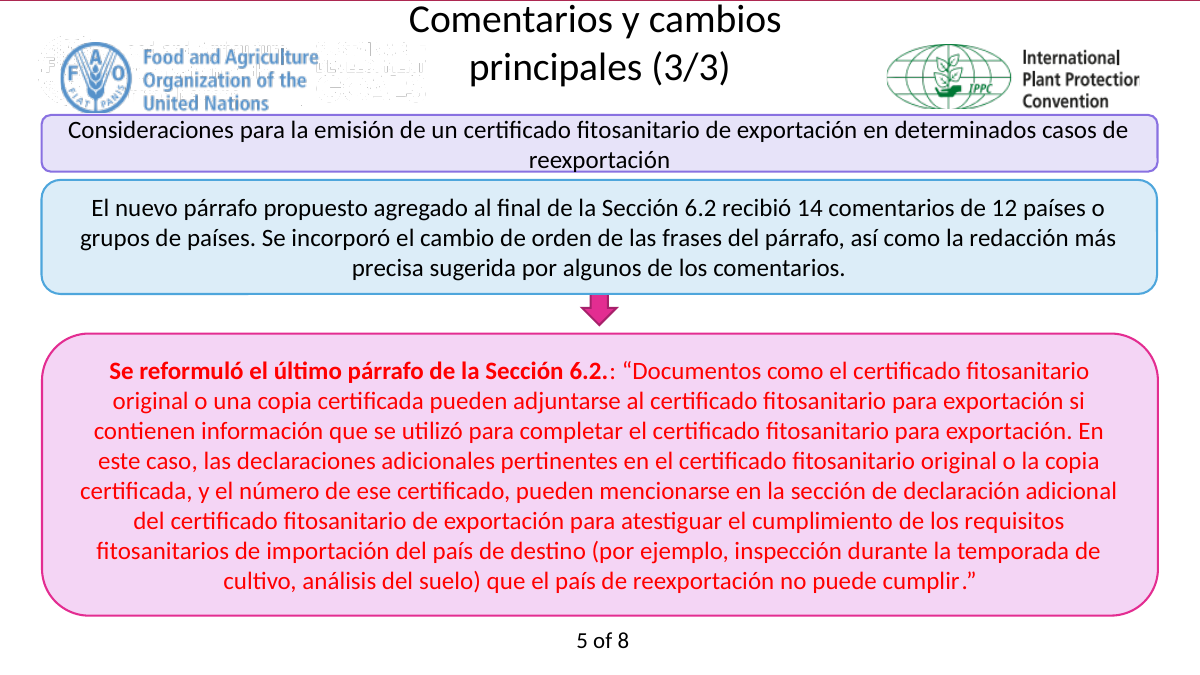

Comentarios y cambios
principales (3/3)
Consideraciones para la emisión de un certificado fitosanitario de exportación en determinados casos de reexportación
El nuevo párrafo propuesto agregado al final de la Sección 6.2 recibió 14 comentarios de 12 países o grupos de países. Se incorporó el cambio de orden de las frases del párrafo, así como la redacción más precisa sugerida por algunos de los comentarios.

Se reformuló el último párrafo de la Sección 6.2.: “Documentos como el certificado fitosanitario original o una copia certificada pueden adjuntarse al certificado fitosanitario para exportación si contienen información que se utilizó para completar el certificado fitosanitario para exportación. En este caso, las declaraciones adicionales pertinentes en el certificado fitosanitario original o la copia certificada, y el número de ese certificado, pueden mencionarse en la sección de declaración adicional del certificado fitosanitario de exportación para atestiguar el cumplimiento de los requisitos fitosanitarios de importación del país de destino (por ejemplo, inspección durante la temporada de cultivo, análisis del suelo) que el país de reexportación no puede cumplir.”
5 of 8